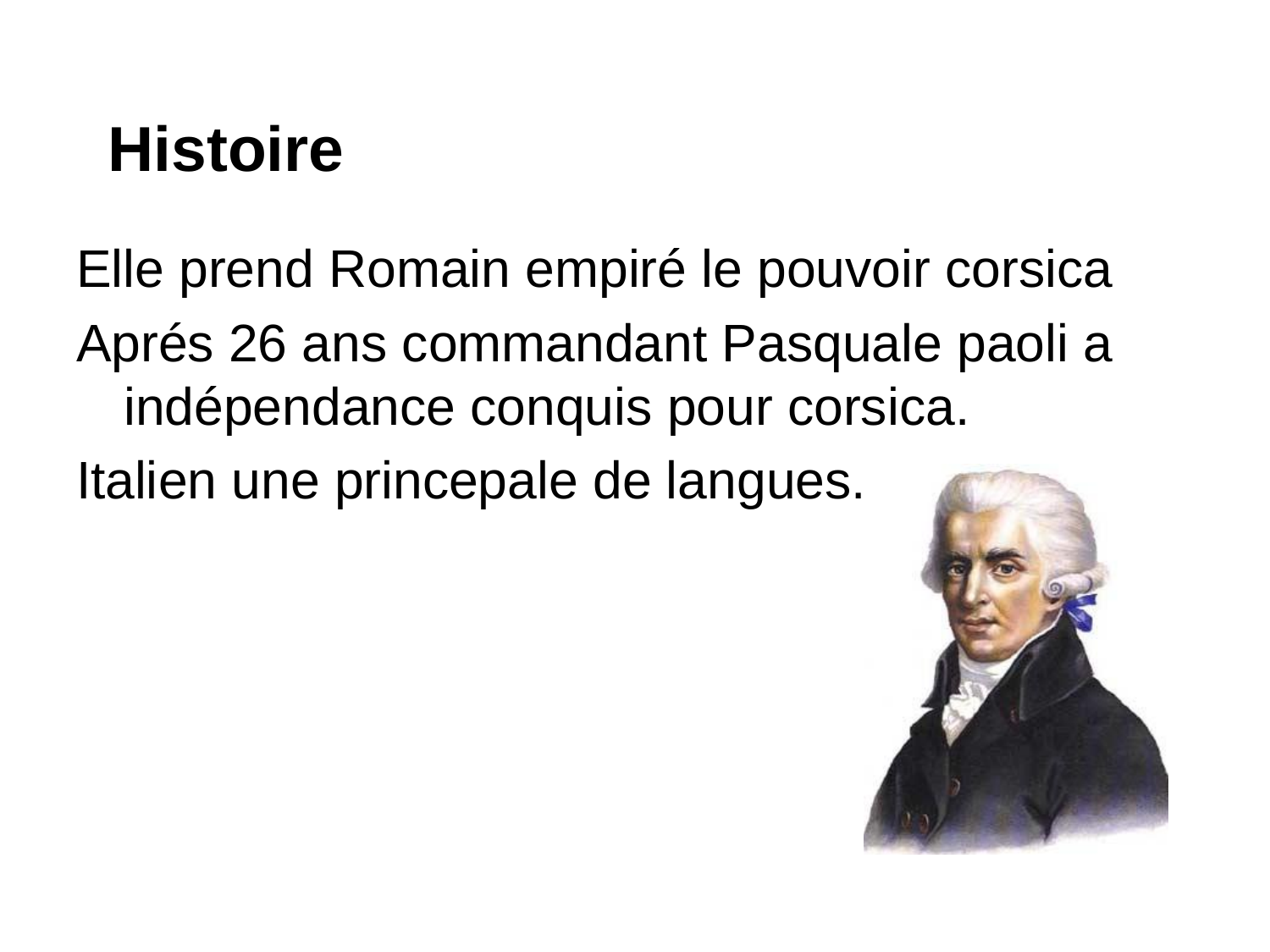

# Histoire
Elle prend Romain empiré le pouvoir corsica
Aprés 26 ans commandant Pasquale paoli a  indépendance conquis pour corsica.
Italien une princepale de langues.